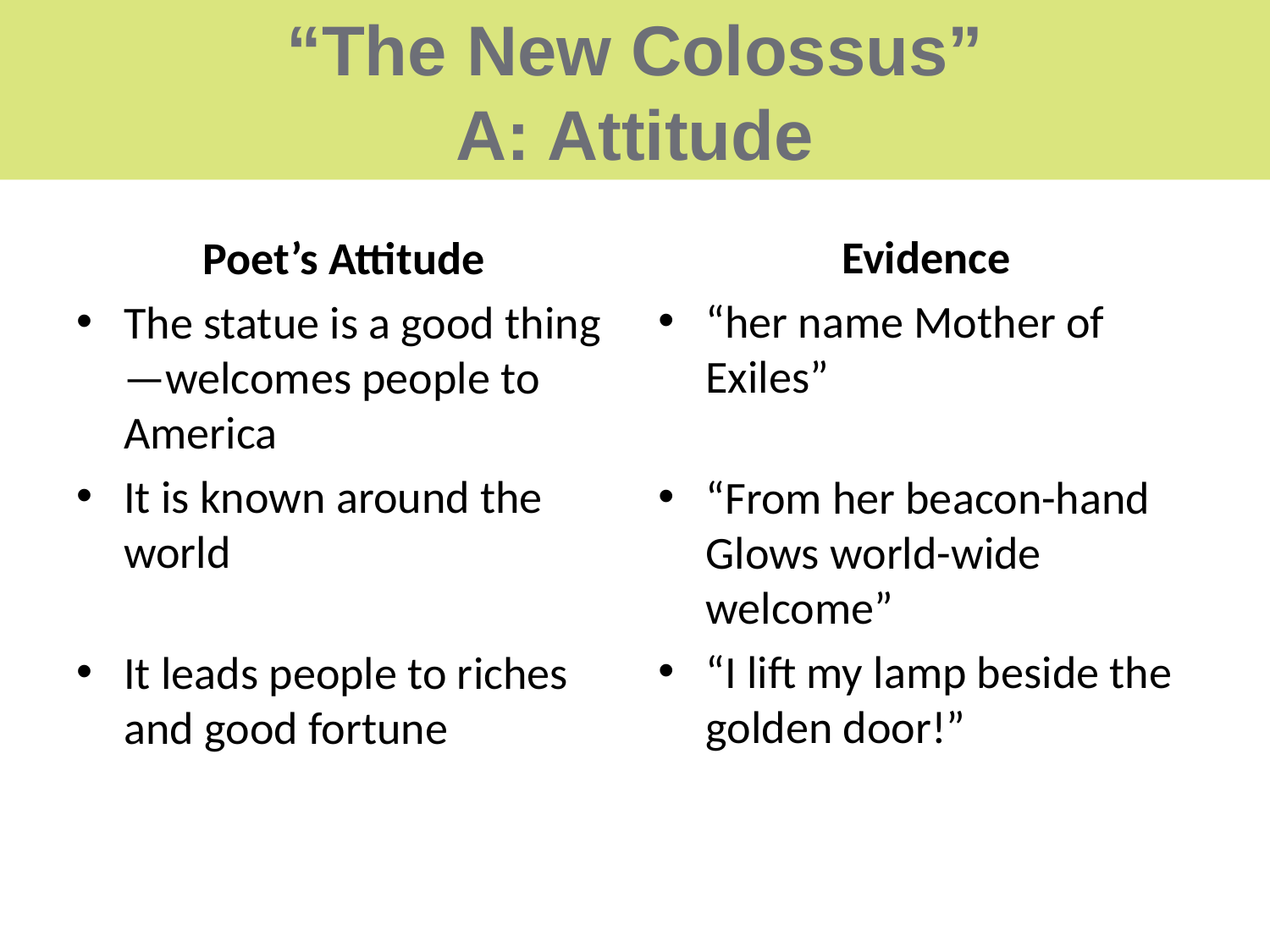

# “The New Colossus” A: Attitude
Poet’s Attitude
The statue is a good thing—welcomes people to America
It is known around the world

It leads people to riches and good fortune
Evidence
“her name Mother of Exiles”

“From her beacon-hand Glows world-wide welcome”
“I lift my lamp beside the golden door!”